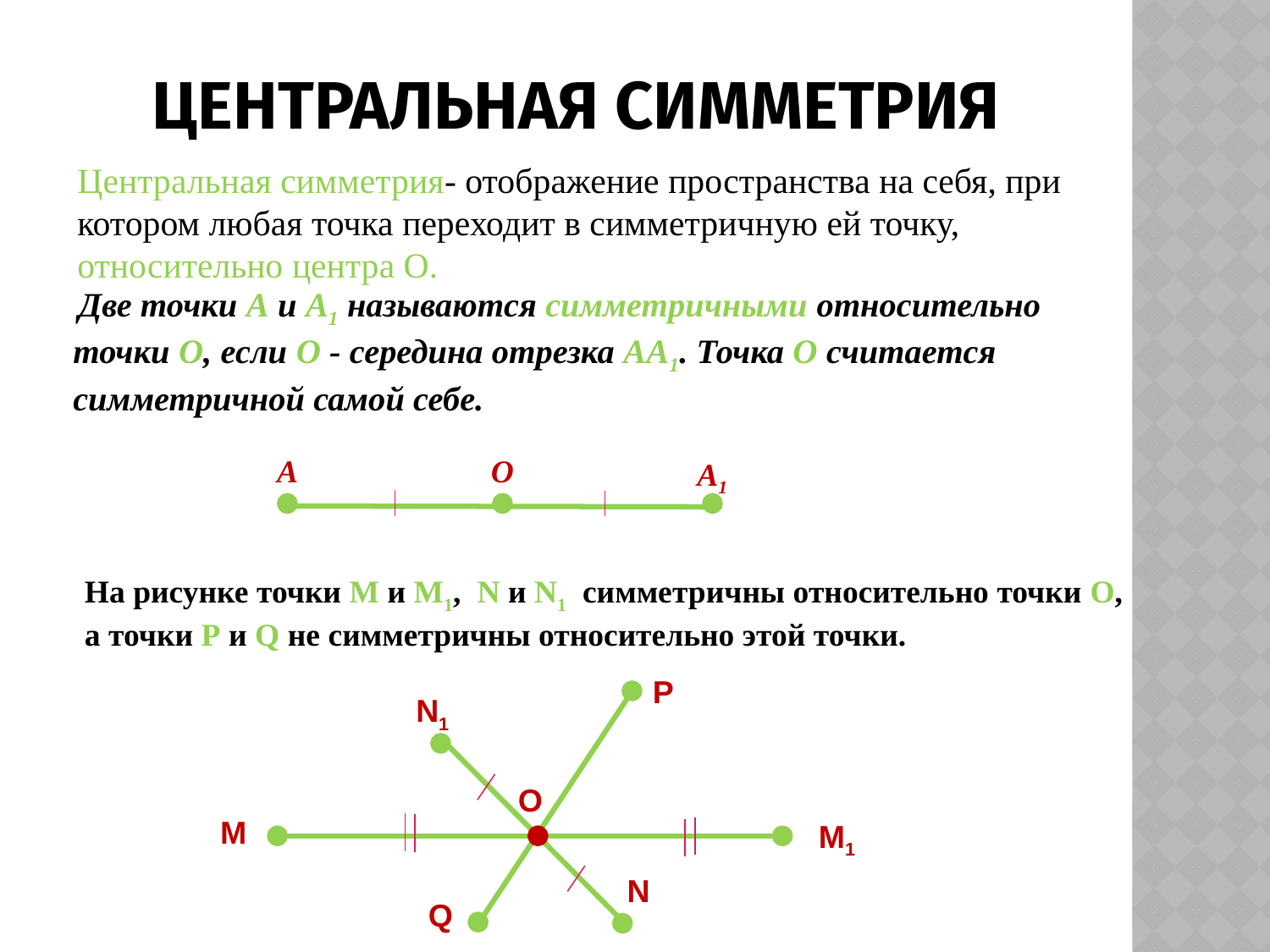

# Центральная симметрия
Центральная симметрия- отображение пространства на себя, при котором любая точка переходит в симметричную ей точку, относительно центра О.
    Две точки А и А1 называются симметричными относительно точки О, если О - середина отрезка АА1. Точка О считается симметричной самой себе.

А
О
А1

На рисунке точки М и М1,  N и N1  симметричны относительно точки О, а точки Р и Q не симметричны относительно этой точки.
Р

N1

О
М
М1

N
Q